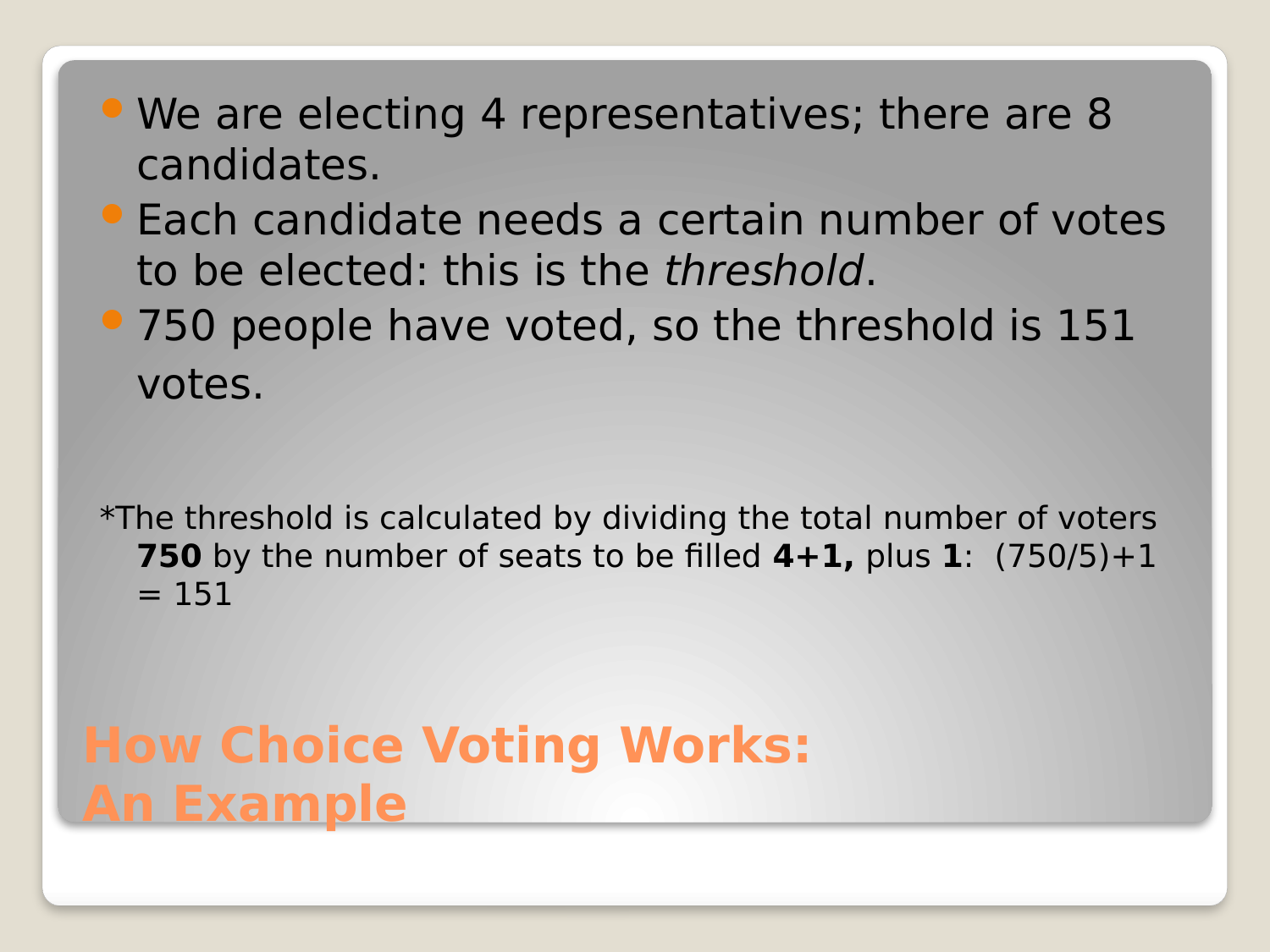

We are electing 4 representatives; there are 8 candidates.
Each candidate needs a certain number of votes to be elected: this is the threshold.
750 people have voted, so the threshold is 151 votes.

*The threshold is calculated by dividing the total number of voters 750 by the number of seats to be filled 4+1, plus 1:  (750/5)+1 = 151
# How Choice Voting Works: An Example